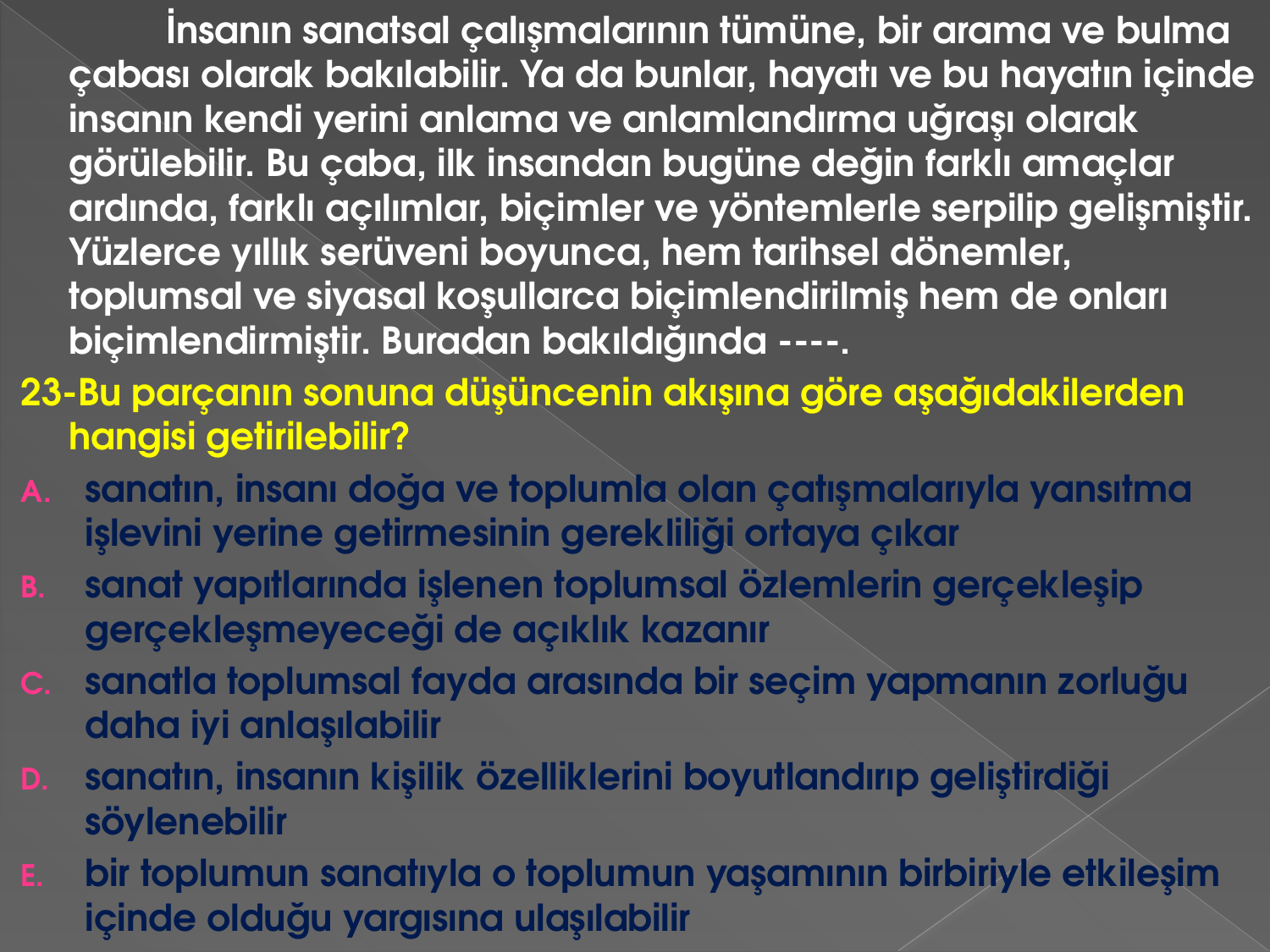

İnsanın sanatsal çalışmalarının tümüne, bir arama ve bulma çabası olarak bakılabilir. Ya da bunlar, hayatı ve bu hayatın içinde insanın kendi yerini anlama ve anlamlandırma uğraşı olarak görülebilir. Bu çaba, ilk insandan bugüne değin farklı amaçlar ardında, farklı açılımlar, biçimler ve yöntemlerle serpilip gelişmiştir. Yüzlerce yıllık serüveni boyunca, hem tarihsel dönemler, toplumsal ve siyasal koşullarca biçimlendirilmiş hem de onları biçimlendirmiştir. Buradan bakıldığında ----.
23-Bu parçanın sonuna düşüncenin akışına göre aşağıdakilerden hangisi getirilebilir?
sanatın, insanı doğa ve toplumla olan çatışmalarıyla yansıtma işlevini yerine getirmesinin gerekliliği ortaya çıkar
sanat yapıtlarında işlenen toplumsal özlemlerin gerçekleşip gerçekleşmeyeceği de açıklık kazanır
sanatla toplumsal fayda arasında bir seçim yapmanın zorluğu daha iyi anlaşılabilir
sanatın, insanın kişilik özelliklerini boyutlandırıp geliştirdiği söylenebilir
bir toplumun sanatıyla o toplumun yaşamının birbiriyle etkileşim içinde olduğu yargısına ulaşılabilir